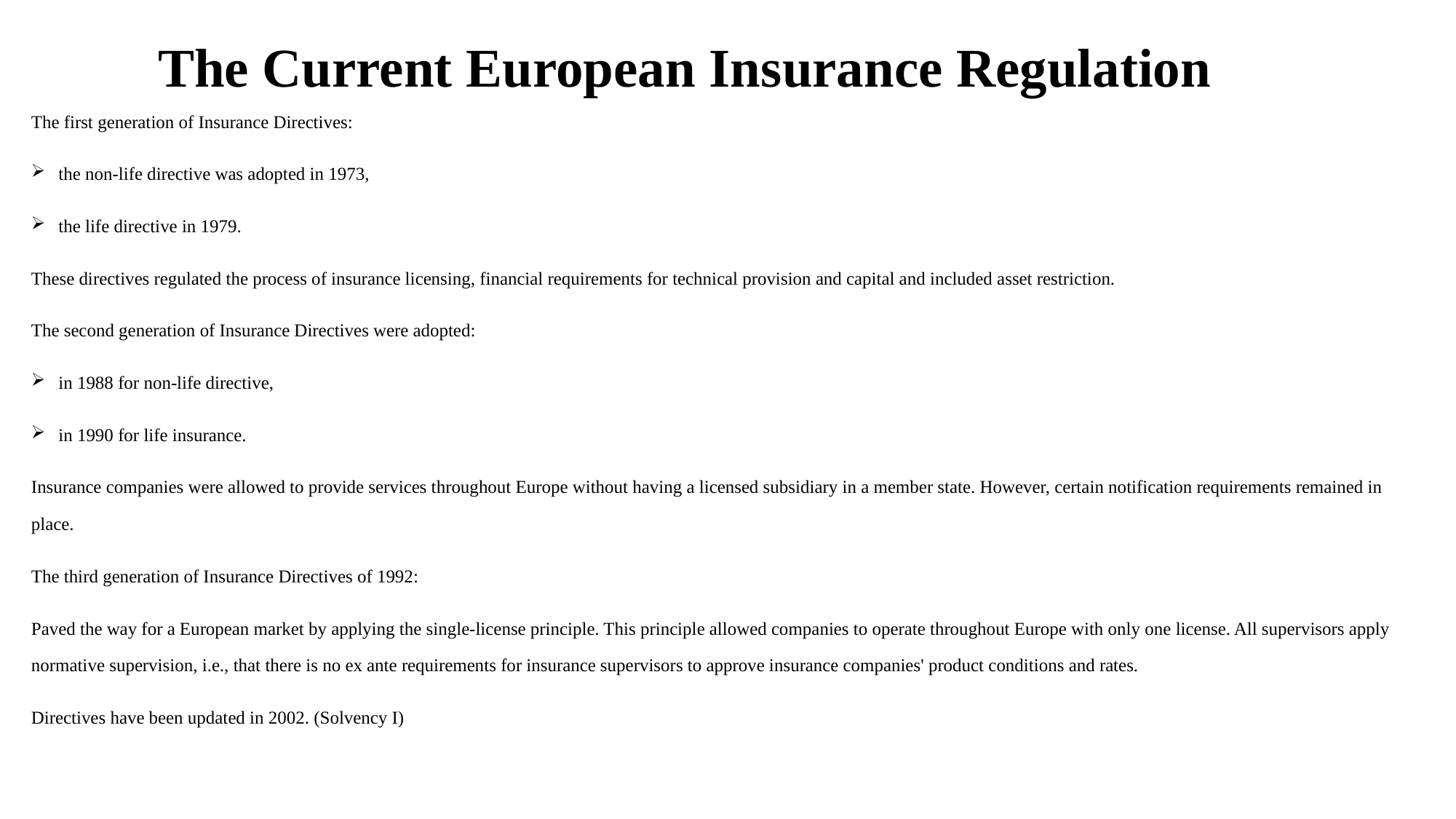

The Current European Insurance Regulation
# The Current European Insurance Regulation
The first generation of Insurance Directives:
the non-life directive was adopted in 1973,
the life directive in 1979.
These directives regulated the process of insurance licensing, financial requirements for technical provision and capital and included asset restriction.
The second generation of Insurance Directives were adopted:
in 1988 for non-life directive,
in 1990 for life insurance.
Insurance companies were allowed to provide services throughout Europe without having a licensed subsidiary in a member state. However, certain notification requirements remained in place.
The third generation of Insurance Directives of 1992:
Paved the way for a European market by applying the single-license principle. This principle allowed companies to operate throughout Europe with only one license. All supervisors apply normative supervision, i.e., that there is no ex ante requirements for insurance supervisors to approve insurance companies' product conditions and rates.
Directives have been updated in 2002. (Solvency I)